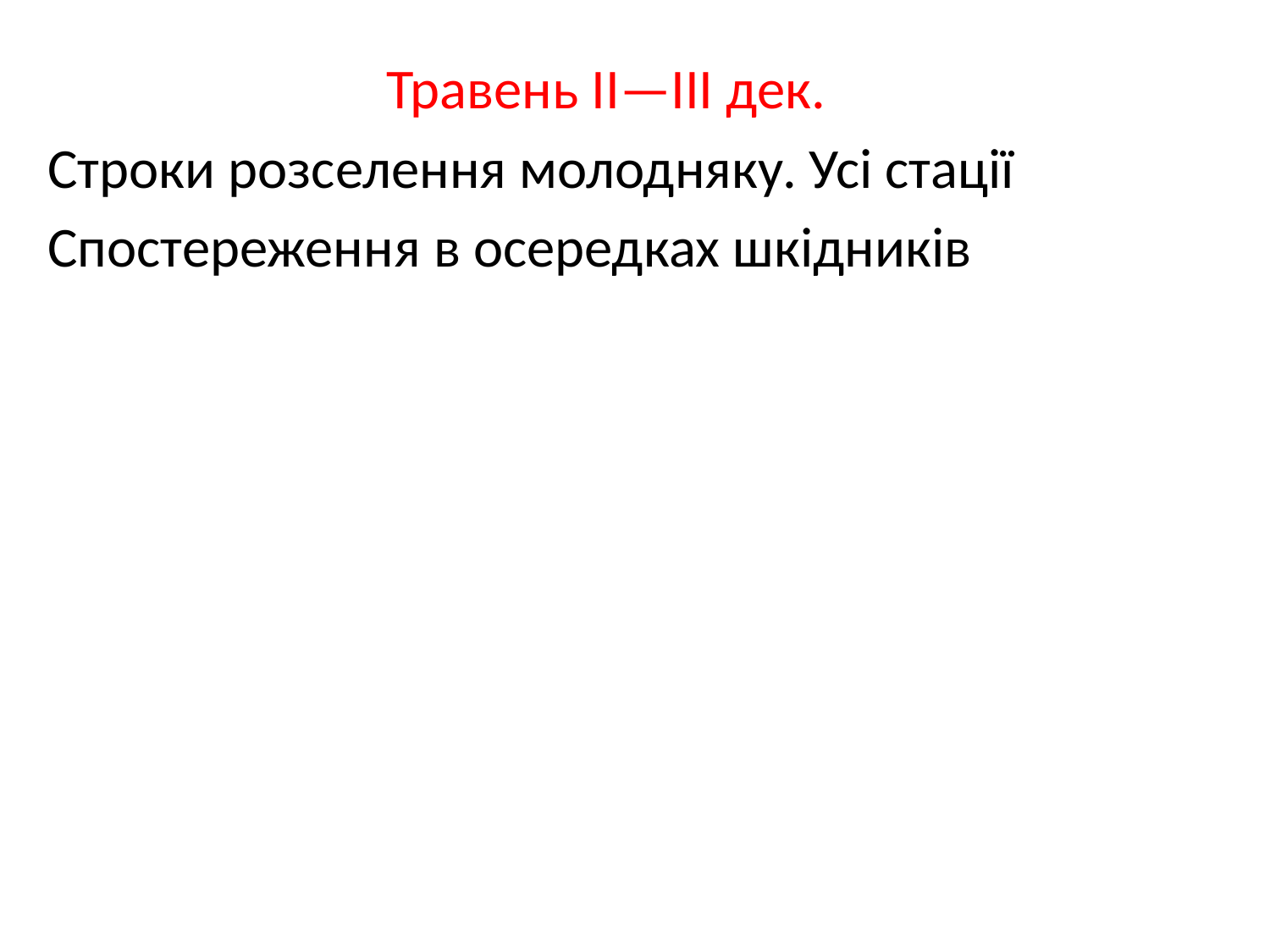

Травень II—ІІІ дек.
Строки розселення молодняку. Усі стації
Спостереження в осередках шкідників